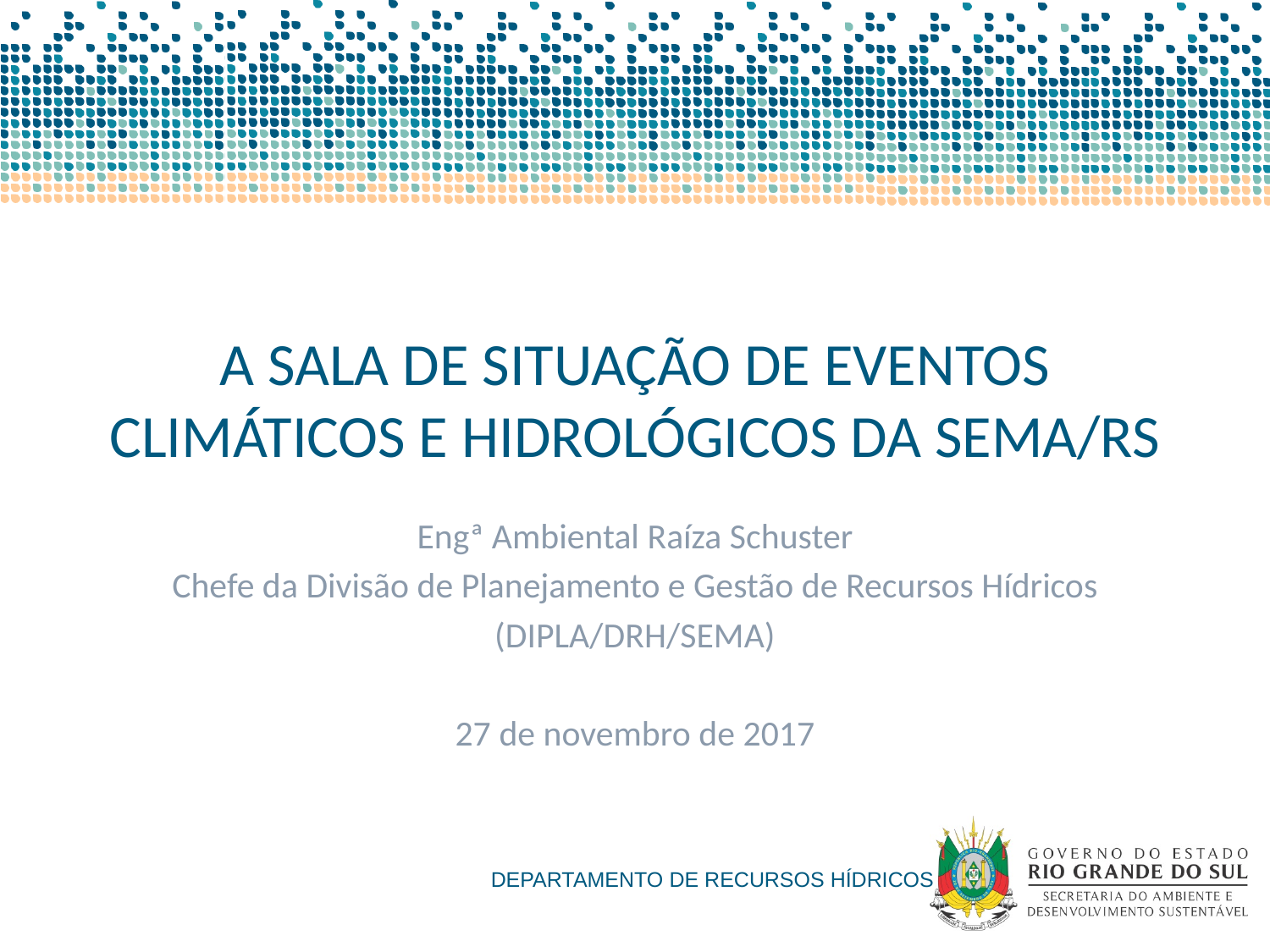

# A SALA DE SITUAÇÃO DE EVENTOS CLIMÁTICOS E HIDROLÓGICOS DA SEMA/RS
Engª Ambiental Raíza Schuster
Chefe da Divisão de Planejamento e Gestão de Recursos Hídricos
(DIPLA/DRH/SEMA)

27 de novembro de 2017